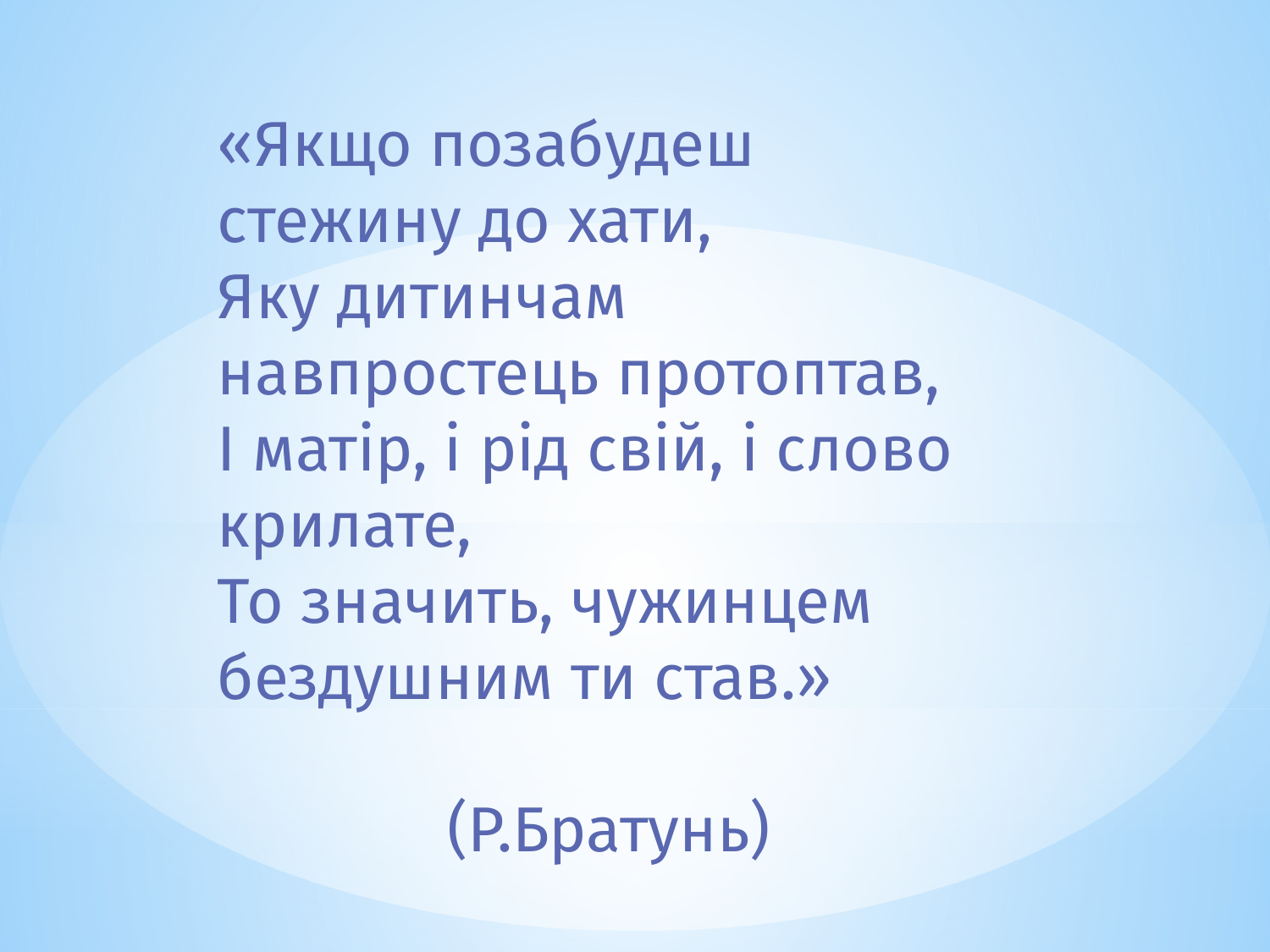

«Якщо позабудеш стежину до хати,
Яку дитинчам навпростець протоптав,
І матір, і рід свій, і слово крилате,
То значить, чужинцем бездушним ти став.»

(Р.Братунь)